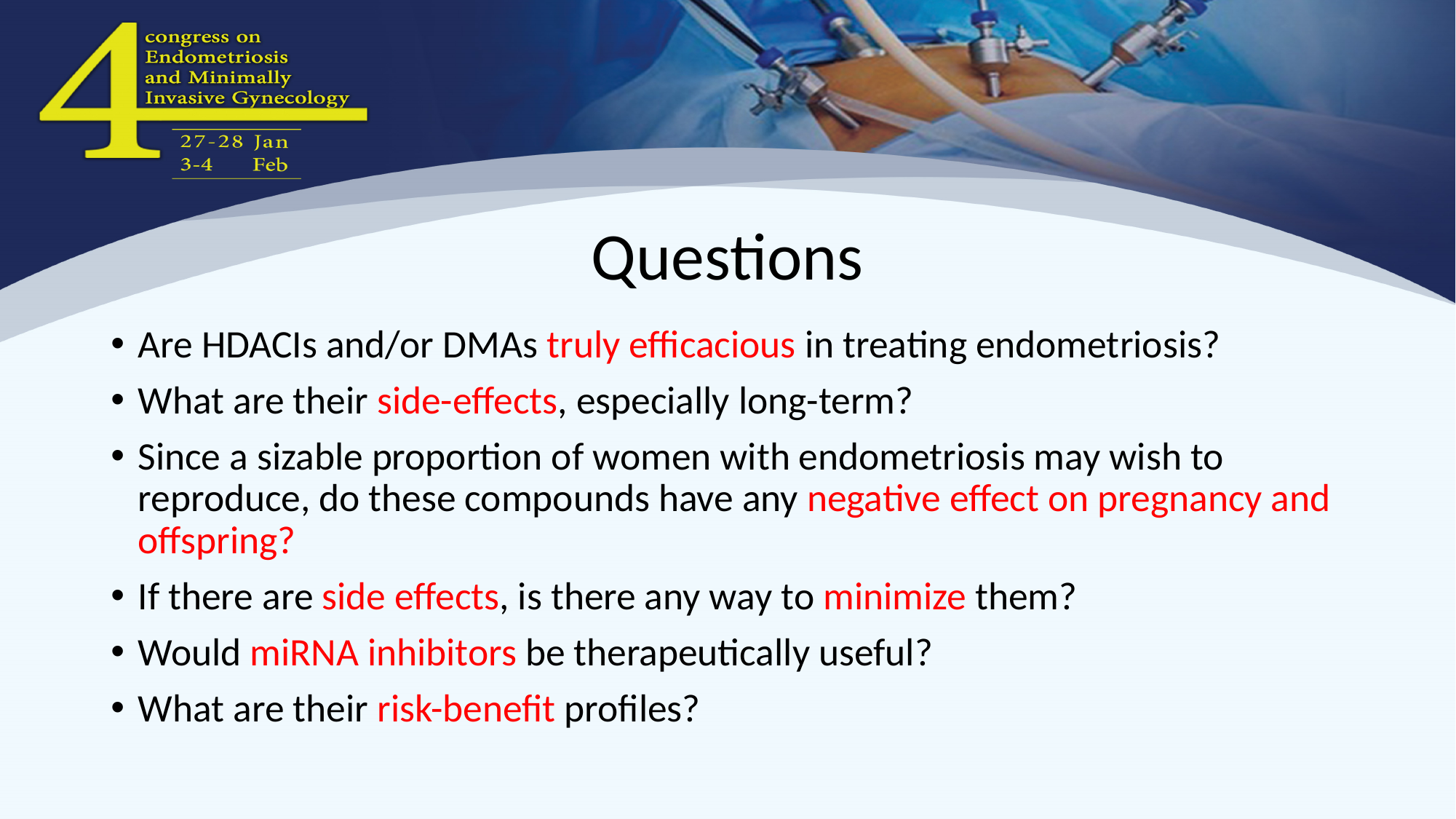

# Questions
Are HDACIs and/or DMAs truly efficacious in treating endometriosis?
What are their side-effects, especially long-term?
Since a sizable proportion of women with endometriosis may wish to reproduce, do these compounds have any negative effect on pregnancy and offspring?
If there are side effects, is there any way to minimize them?
Would miRNA inhibitors be therapeutically useful?
What are their risk-benefit profiles?